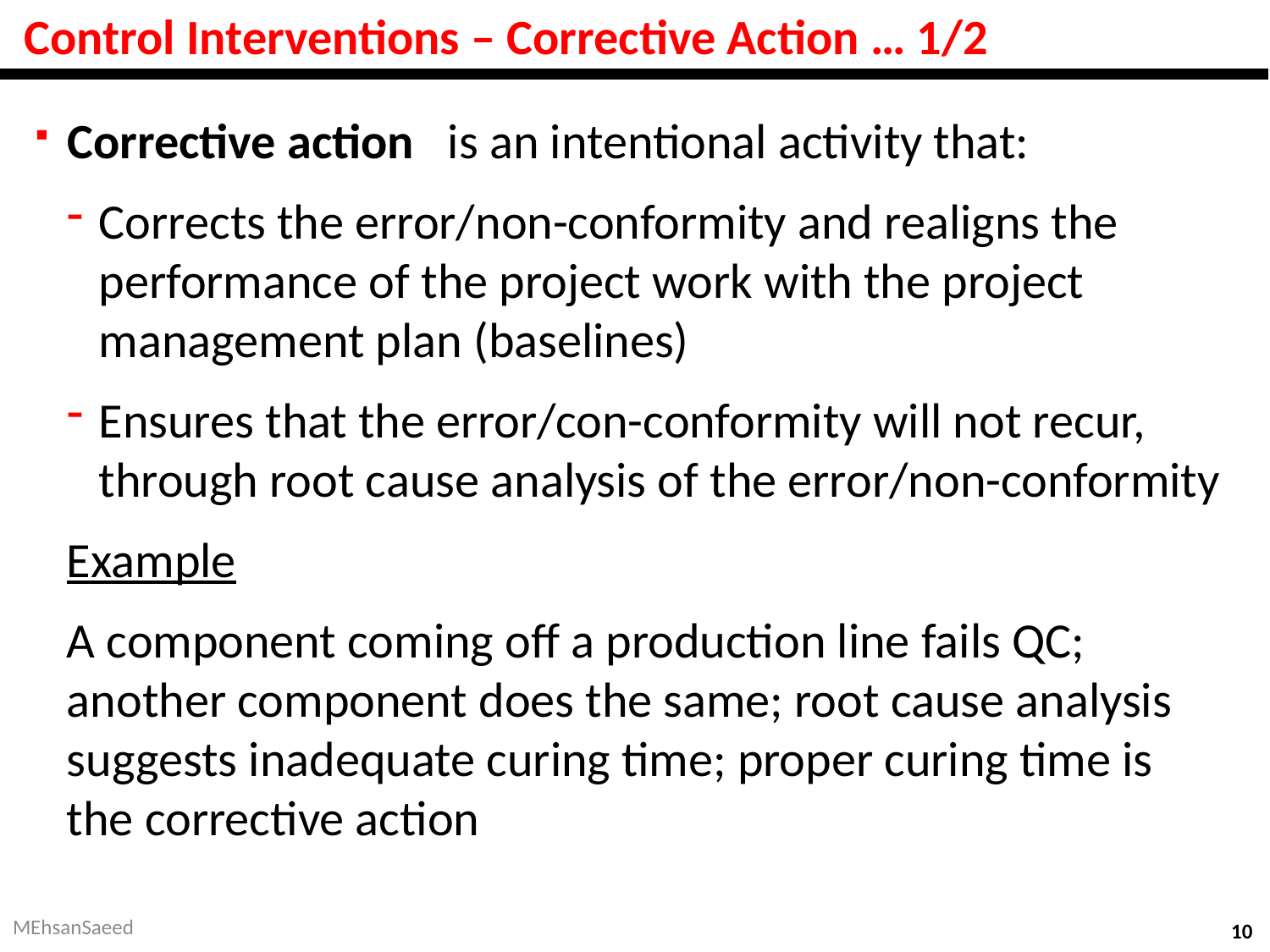

# Control Interventions – Corrective Action … 1/2
Corrective action   is an intentional activity that:
Corrects the error/non-conformity and realigns the performance of the project work with the project management plan (baselines)
Ensures that the error/con-conformity will not recur, through root cause analysis of the error/non-conformity
Example
A component coming off a production line fails QC; another component does the same; root cause analysis suggests inadequate curing time; proper curing time is the corrective action
MEhsanSaeed
10